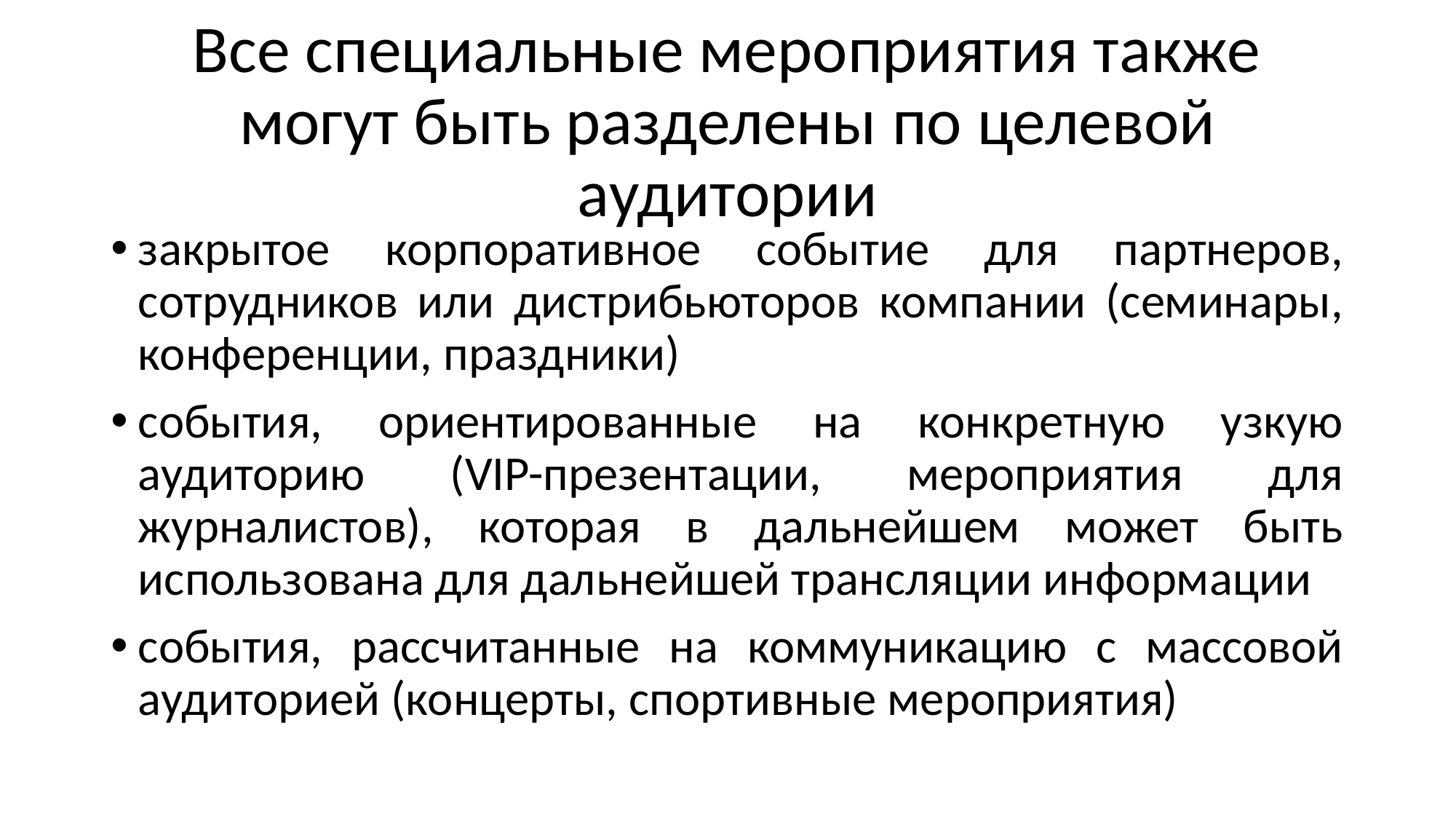

# Все специальные мероприятия также могут быть разделены по целевой аудитории
закрытое корпоративное событие для партнеров, сотрудников или дистрибьюторов компании (семинары, конференции, праздники)
события, ориентированные на конкретную узкую аудиторию (VIP-презентации, мероприятия для журналистов), которая в дальнейшем может быть использована для дальнейшей трансляции информации
события, рассчитанные на коммуникацию с массовой аудиторией (концерты, спортивные мероприятия)